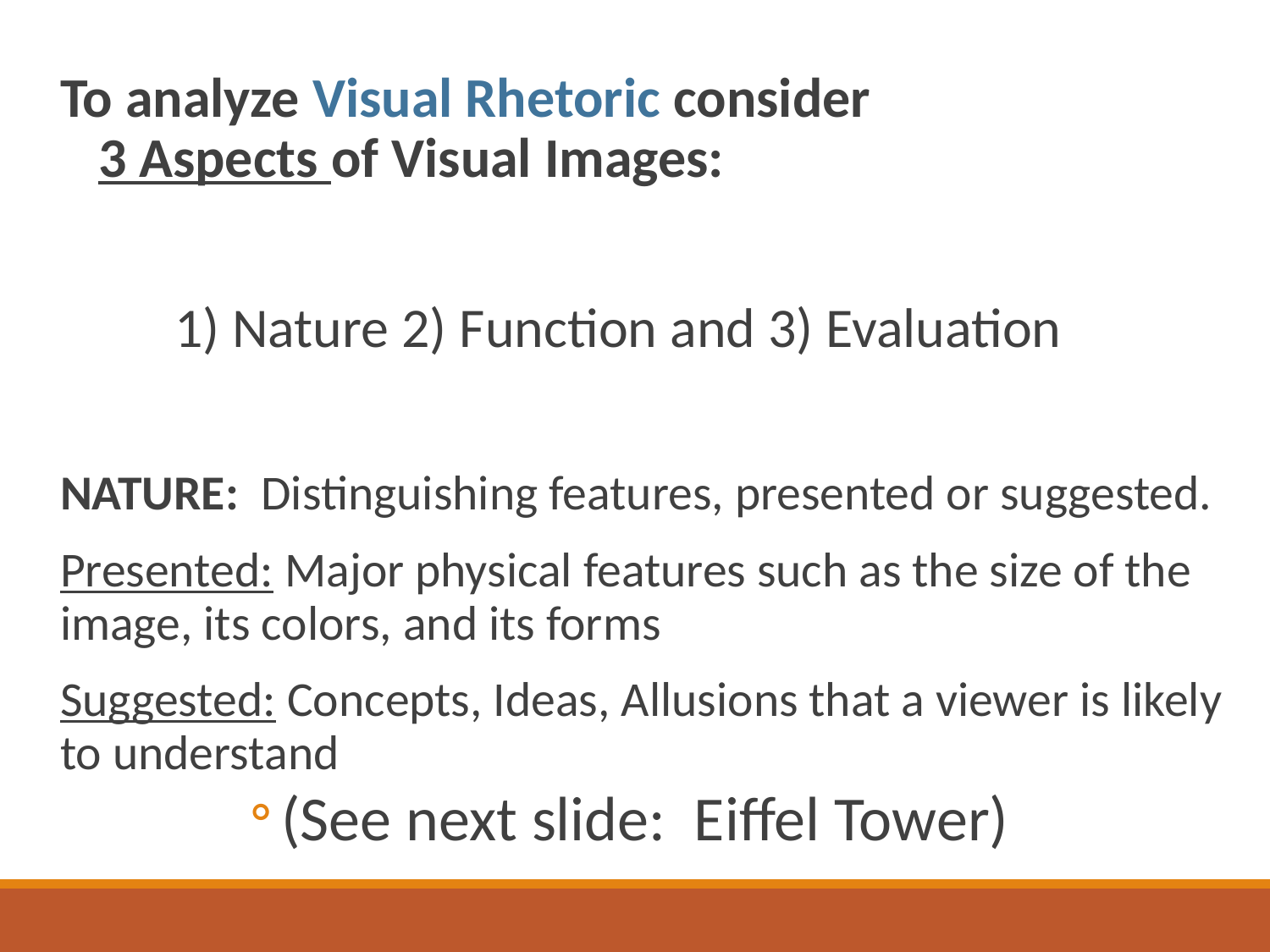

To analyze Visual Rhetoric consider                                   3 Aspects of Visual Images:

         1) Nature 2) Function and 3) Evaluation

NATURE:  Distinguishing features, presented or suggested.
Presented: Major physical features such as the size of the image, its colors, and its forms
Suggested: Concepts, Ideas, Allusions that a viewer is likely to understand
(See next slide:  Eiffel Tower)